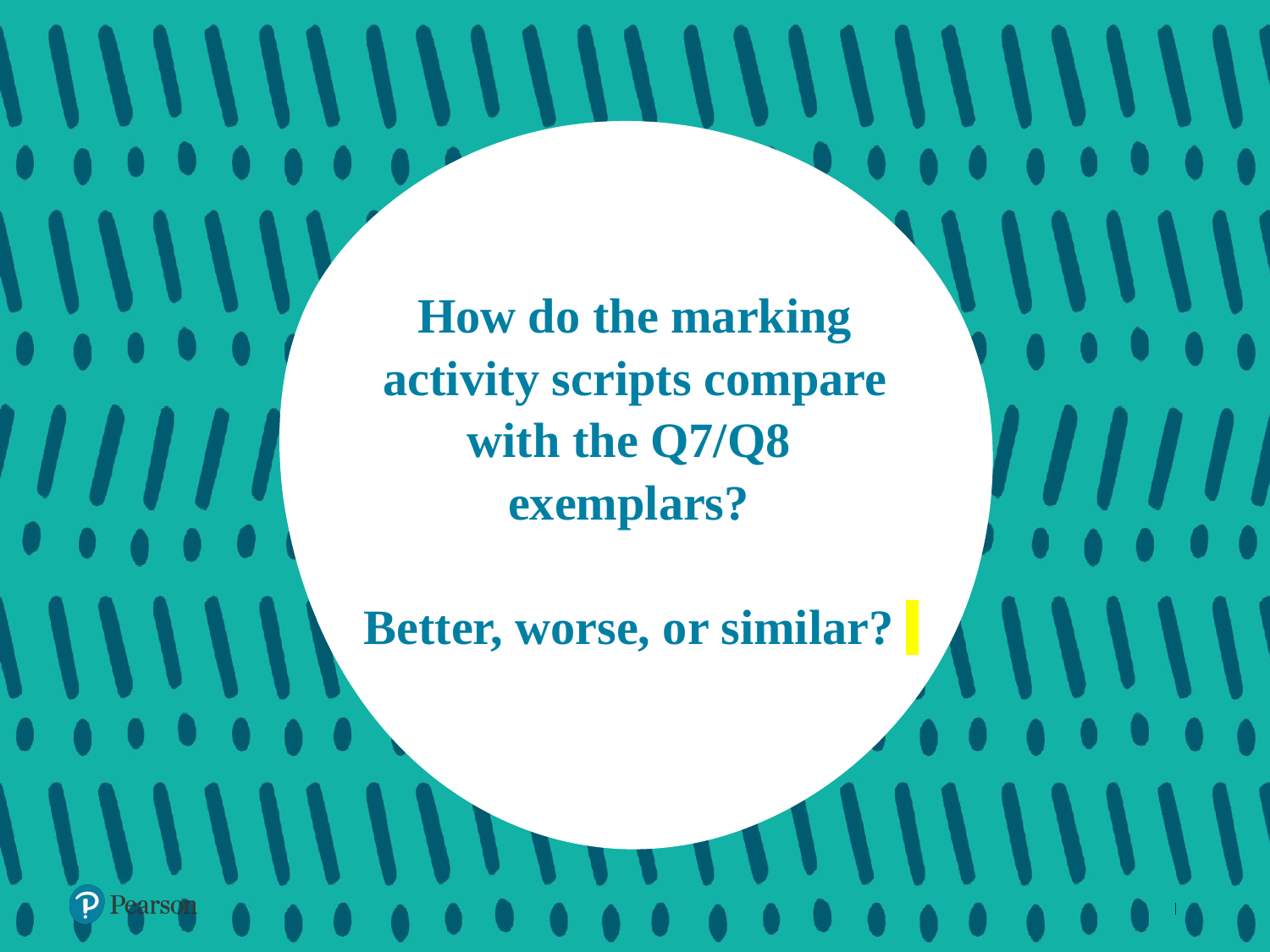

# How do the marking activity scripts compare with the Q7/Q8 exemplars? Better, worse, or similar?